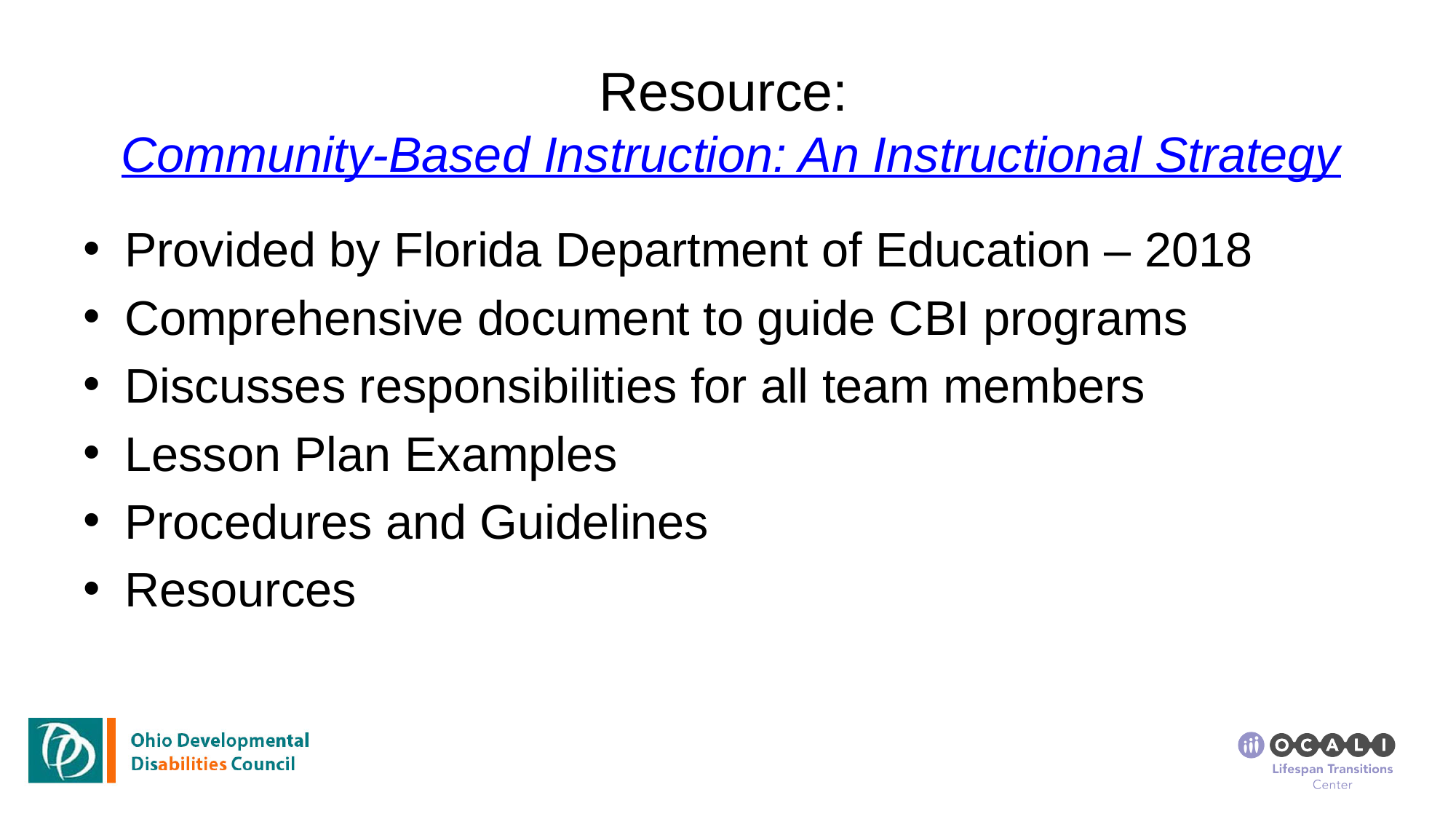

# Resource: Community-Based Instruction: An Instructional Strategy
Provided by Florida Department of Education – 2018
Comprehensive document to guide CBI programs
Discusses responsibilities for all team members
Lesson Plan Examples
Procedures and Guidelines
Resources